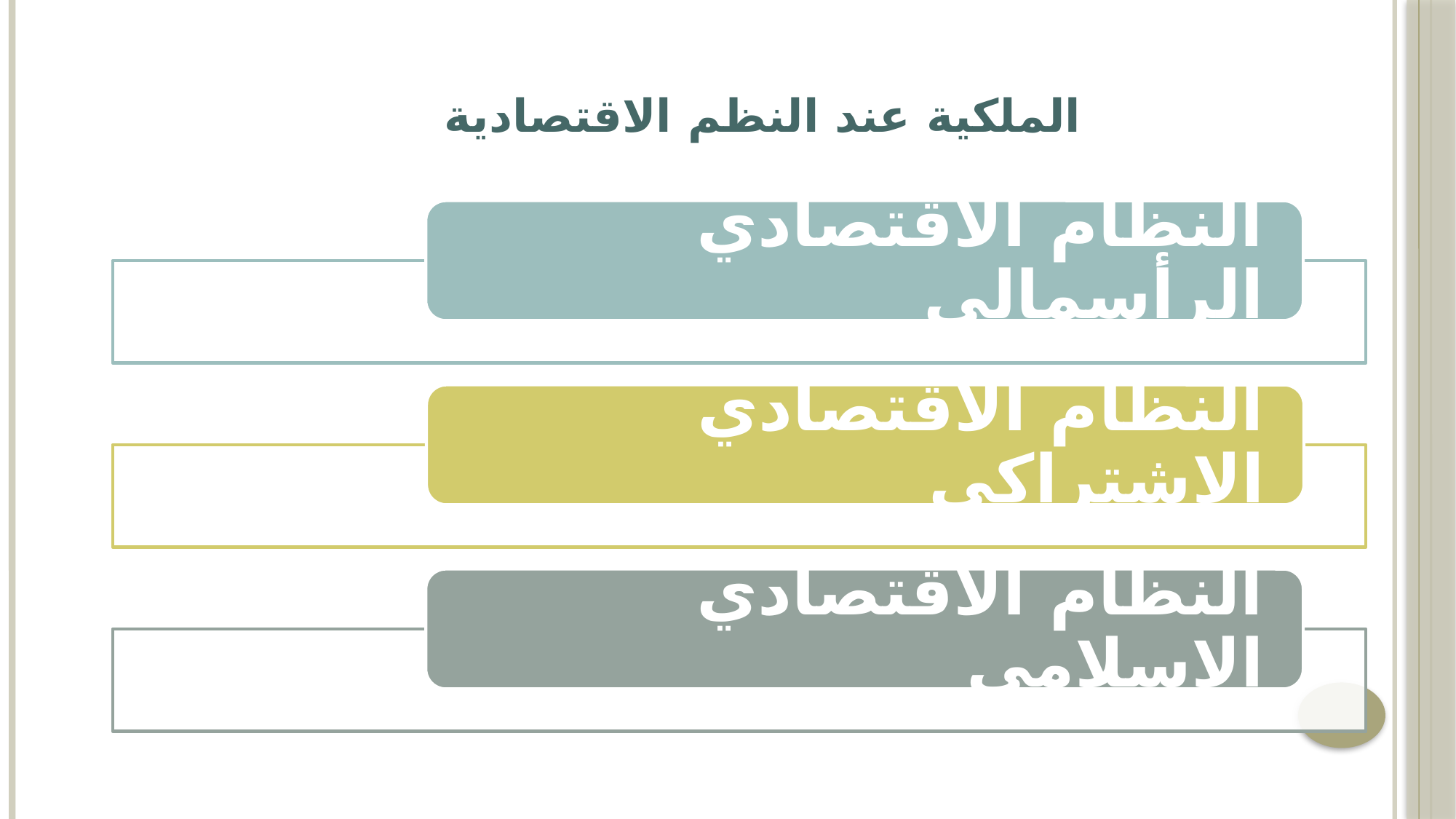

الملكية عند النظم الاقتصادية
النظام الاقتصادي الرأسمالي
النظام الاقتصادي الاشتراكي
النظام الاقتصادي الإسلامي